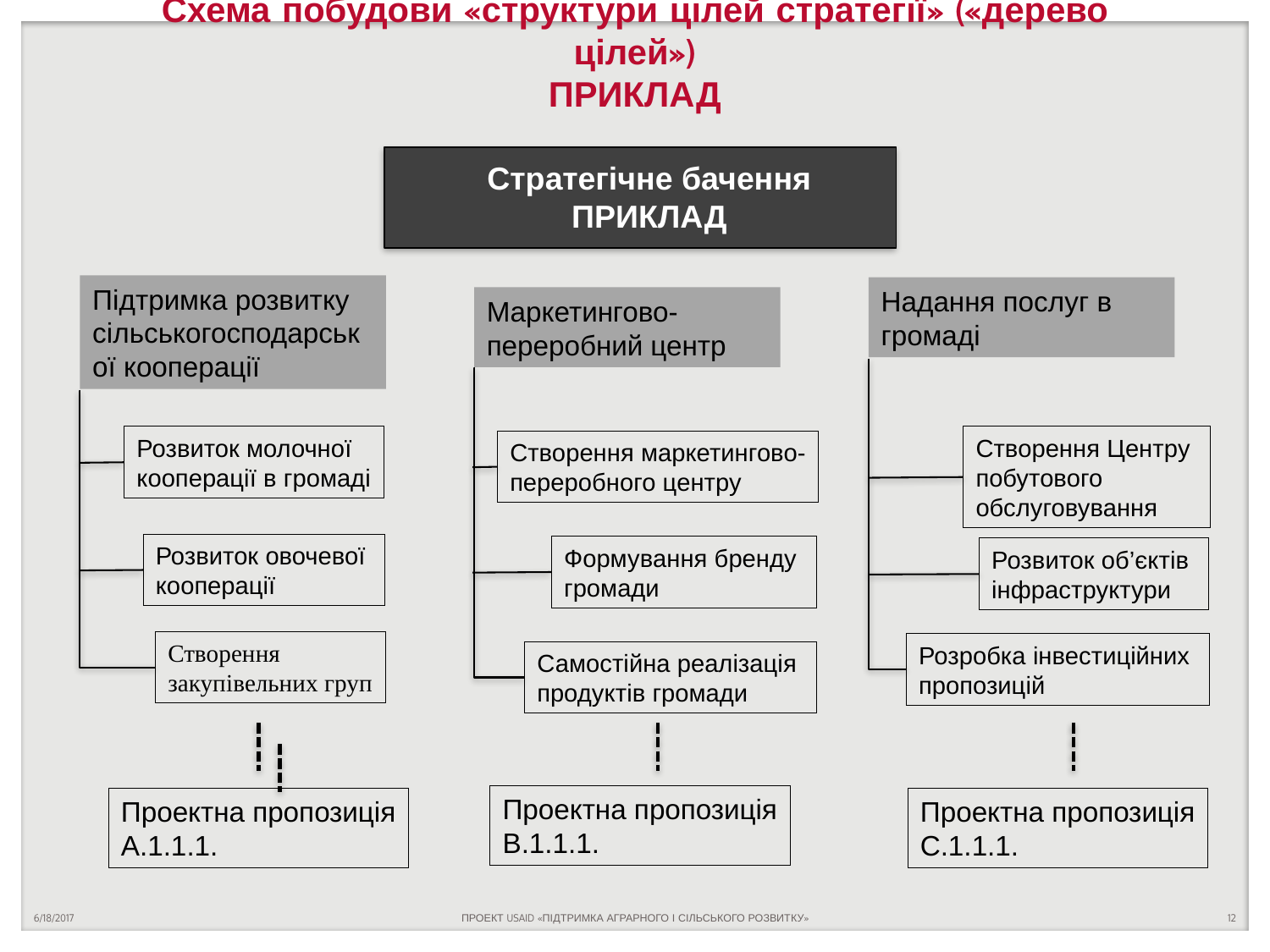

# Схема побудови «структури цілей стратегії» («дерево цілей») ПРИКЛАД

Стратегічне бачення
ПРИКЛАД
Підтримка розвитку сільськогосподарської кооперації
Надання послуг в громаді
Маркетингово-переробний центр
Розвиток молочної
кооперації в громаді
Створення Центру
побутового
обслуговування
Створення маркетингово-
переробного центру
Розвиток овочевої
кооперації
Формування бренду
громади
Розвиток об’єктів
інфраструктури
Створення
закупівельних груп
Розробка інвестиційних
пропозицій
Самостійна реалізація
продуктів громади
Проектна пропозиція
В.1.1.1.
Проектна пропозиція
А.1.1.1.
Проектна пропозиція
С.1.1.1.
6/18/2017
ПРОЕКТ USAID «ПІДТРИМКА АГРАРНОГО І СІЛЬСЬКОГО РОЗВИТКУ»
12